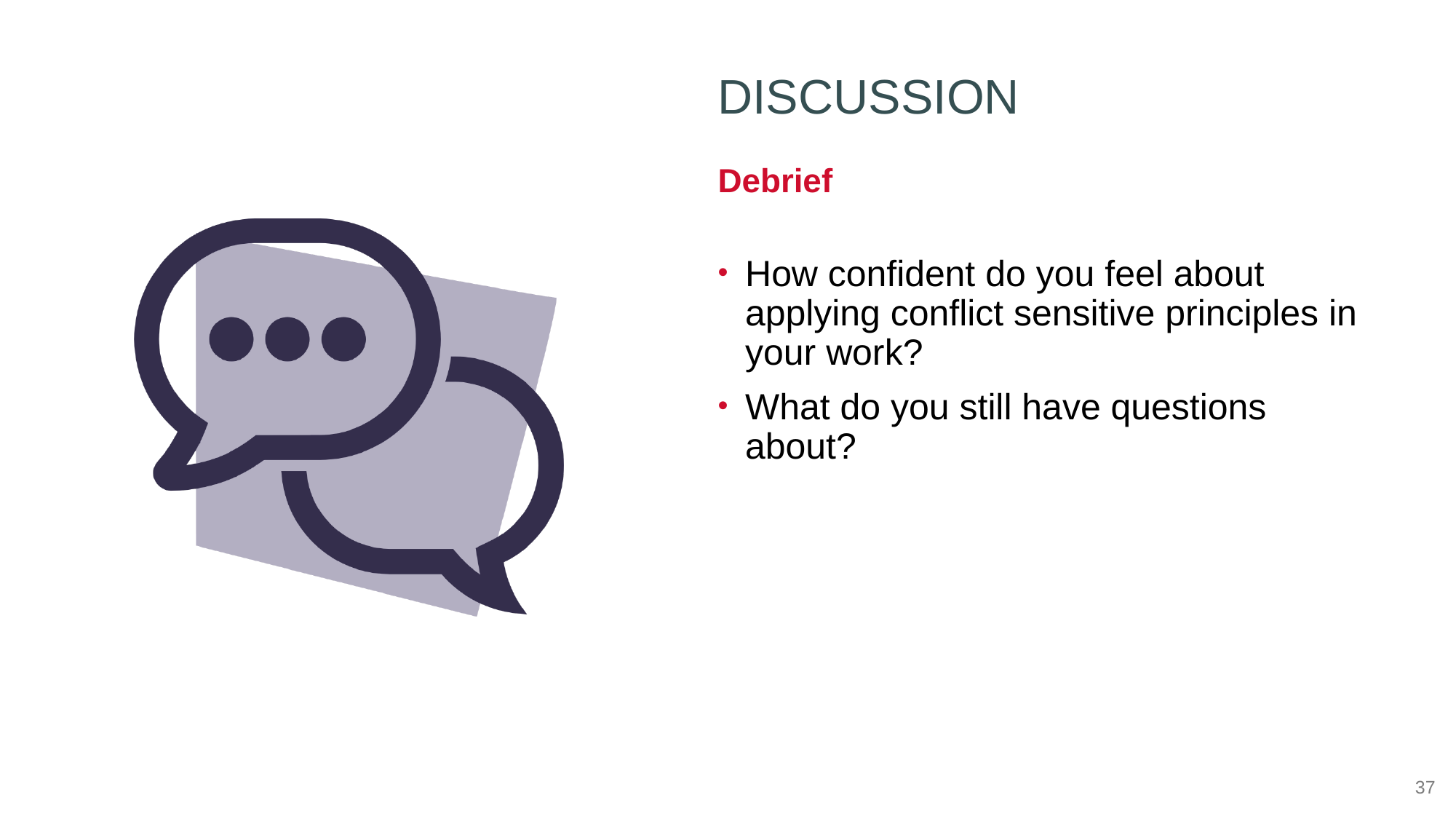

Debrief
How confident do you feel about applying conflict sensitive principles in your work?
What do you still have questions about?

37